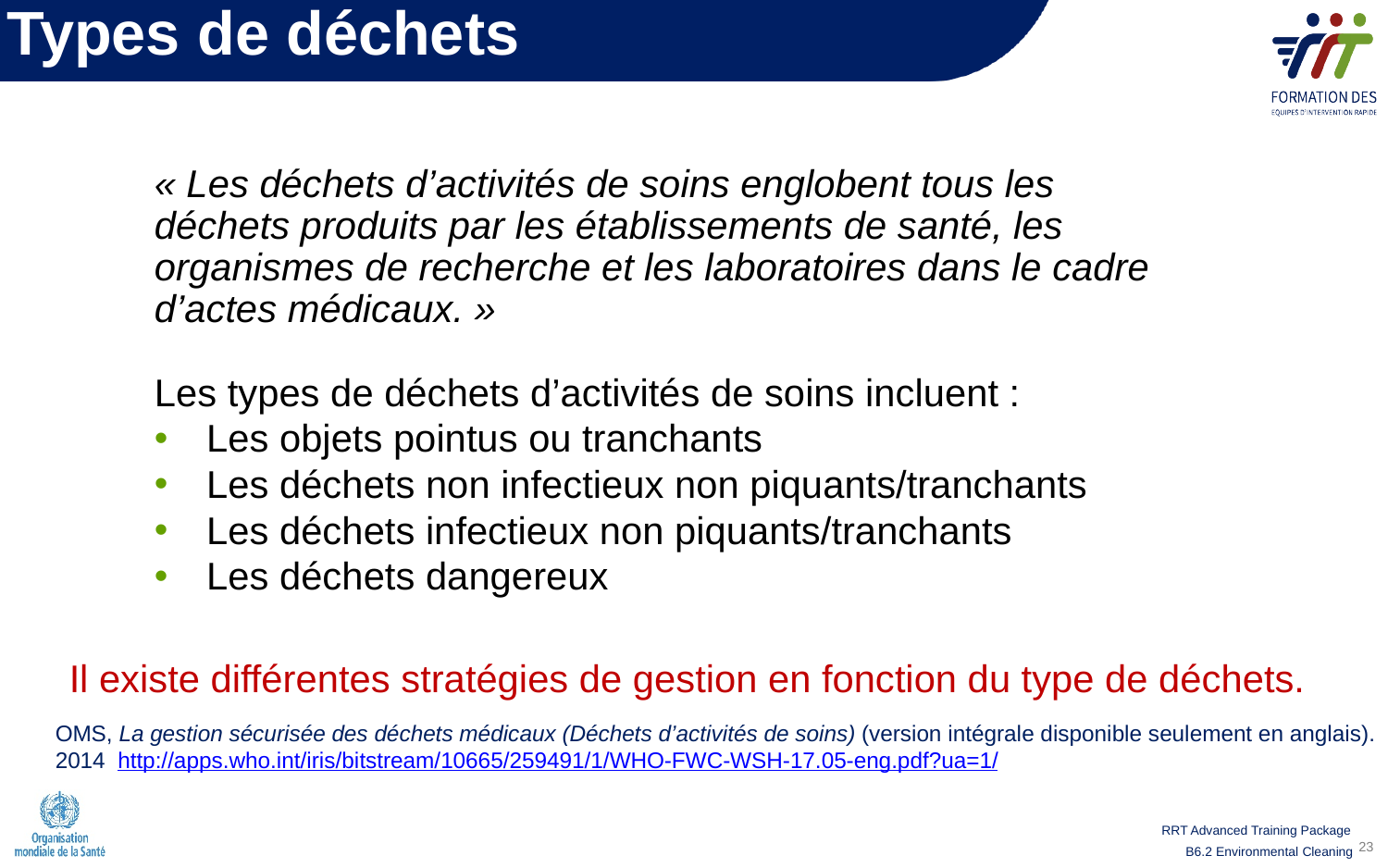

Types de déchets
« Les déchets d’activités de soins englobent tous les déchets produits par les établissements de santé, les organismes de recherche et les laboratoires dans le cadre d’actes médicaux. »

Les types de déchets d’activités de soins incluent :
Les objets pointus ou tranchants
Les déchets non infectieux non piquants/tranchants
Les déchets infectieux non piquants/tranchants
Les déchets dangereux
Il existe différentes stratégies de gestion en fonction du type de déchets.
OMS, La gestion sécurisée des déchets médicaux (Déchets d’activités de soins) (version intégrale disponible seulement en anglais). 2014. http://apps.who.int/iris/bitstream/10665/259491/1/WHO-FWC-WSH-17.05-eng.pdf?ua=1/.